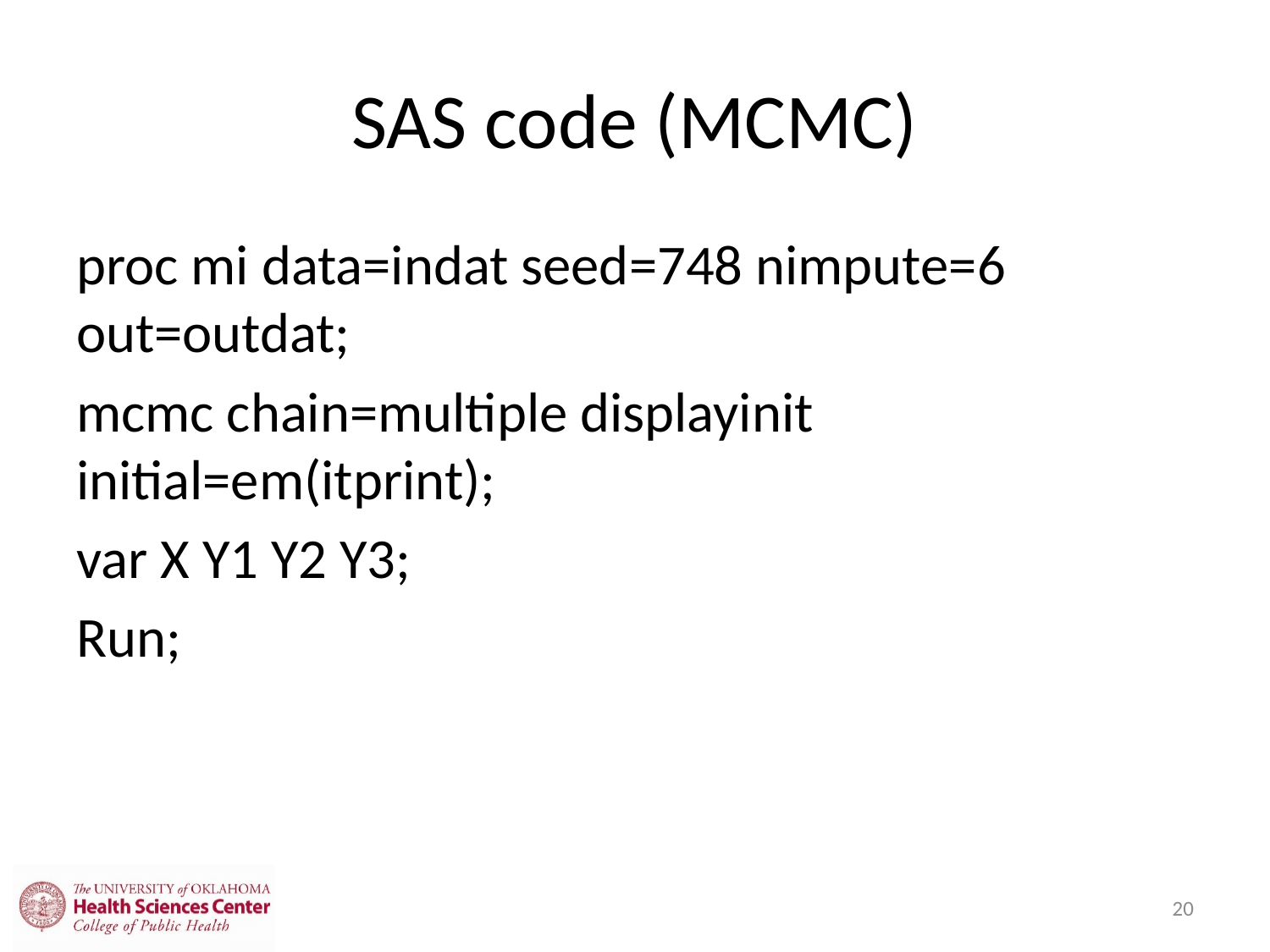

# SAS code (MCMC)
proc mi data=indat seed=748 nimpute=6 out=outdat;
mcmc chain=multiple displayinit initial=em(itprint);
var X Y1 Y2 Y3;
Run;
20